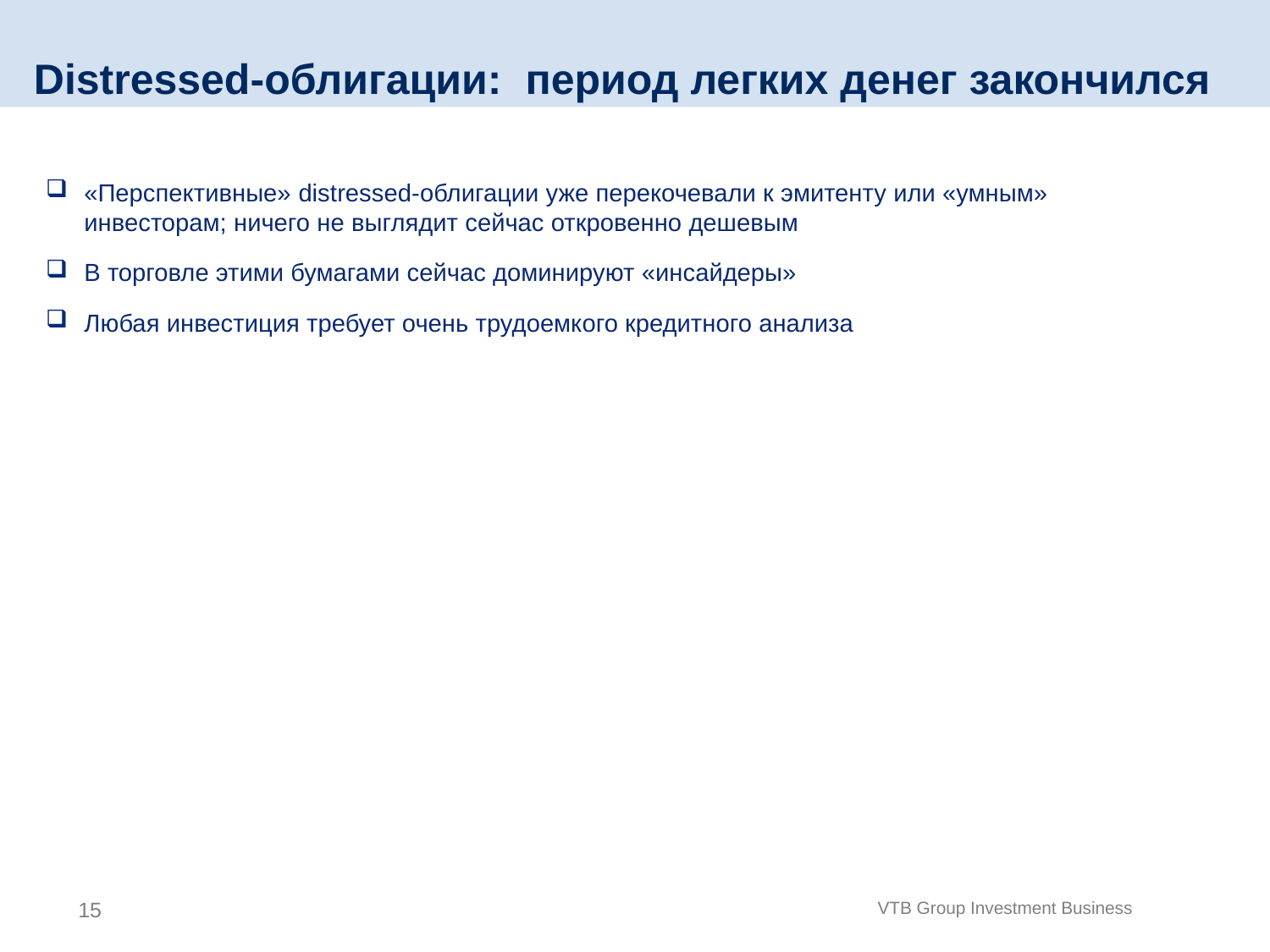

Distressed-облигации:  период легких денег закончился
«Перспективные» distressed-облигации уже перекочевали к эмитенту или «умным» инвесторам; ничего не выглядит сейчас откровенно дешевым
В торговле этими бумагами сейчас доминируют «инсайдеры»
Любая инвестиция требует очень трудоемкого кредитного анализа